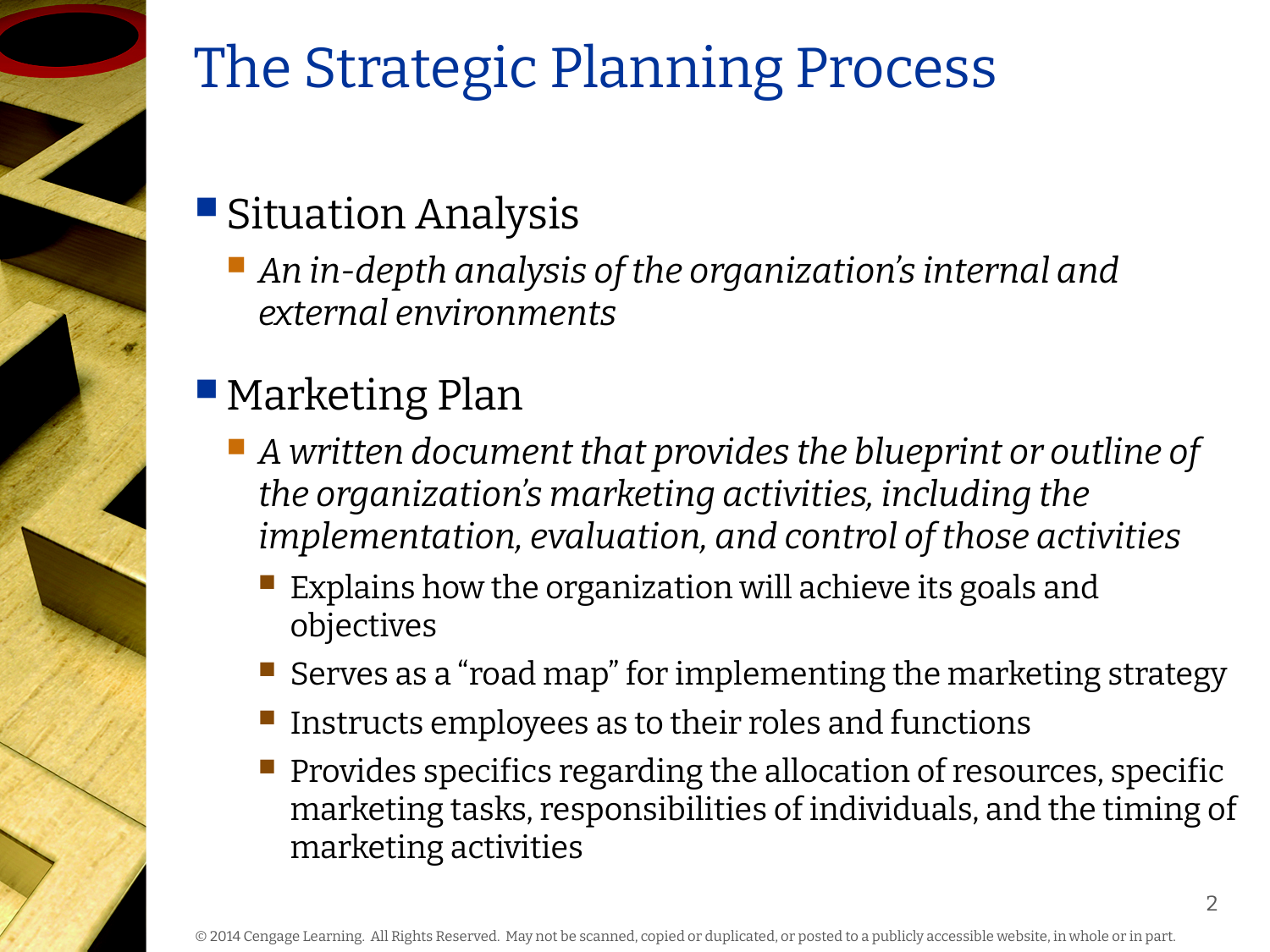

# The Strategic Planning Process
Situation Analysis
An in-depth analysis of the organization’s internal and external environments
Marketing Plan
A written document that provides the blueprint or outline of the organization’s marketing activities, including the implementation, evaluation, and control of those activities
Explains how the organization will achieve its goals and objectives
Serves as a “road map” for implementing the marketing strategy
Instructs employees as to their roles and functions
Provides specifics regarding the allocation of resources, specific marketing tasks, responsibilities of individuals, and the timing of marketing activities
2